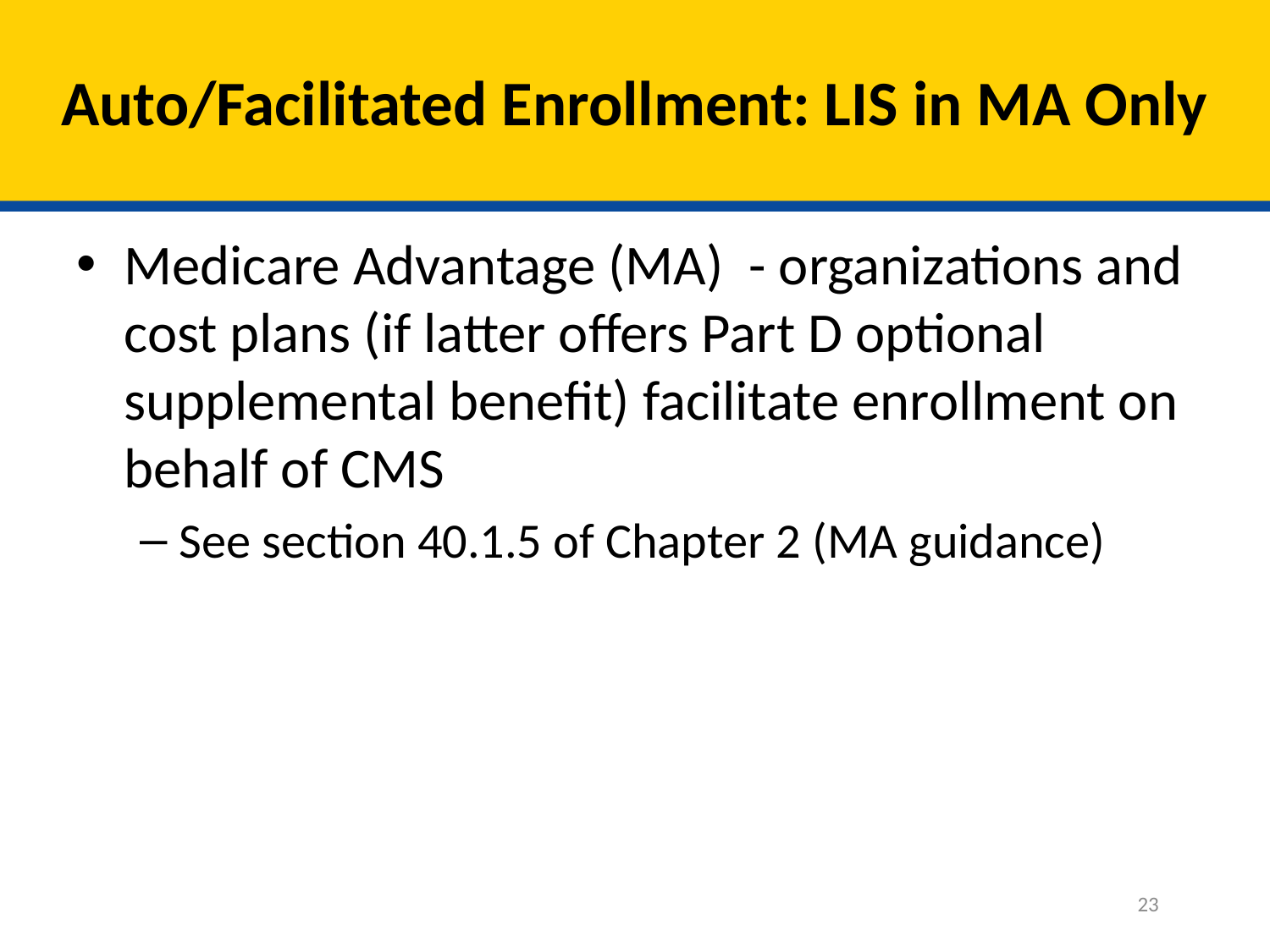

# Auto/Facilitated Enrollment: LIS in MA Only
Medicare Advantage (MA)  - organizations and cost plans (if latter offers Part D optional supplemental benefit) facilitate enrollment on behalf of CMS
See section 40.1.5 of Chapter 2 (MA guidance)

23